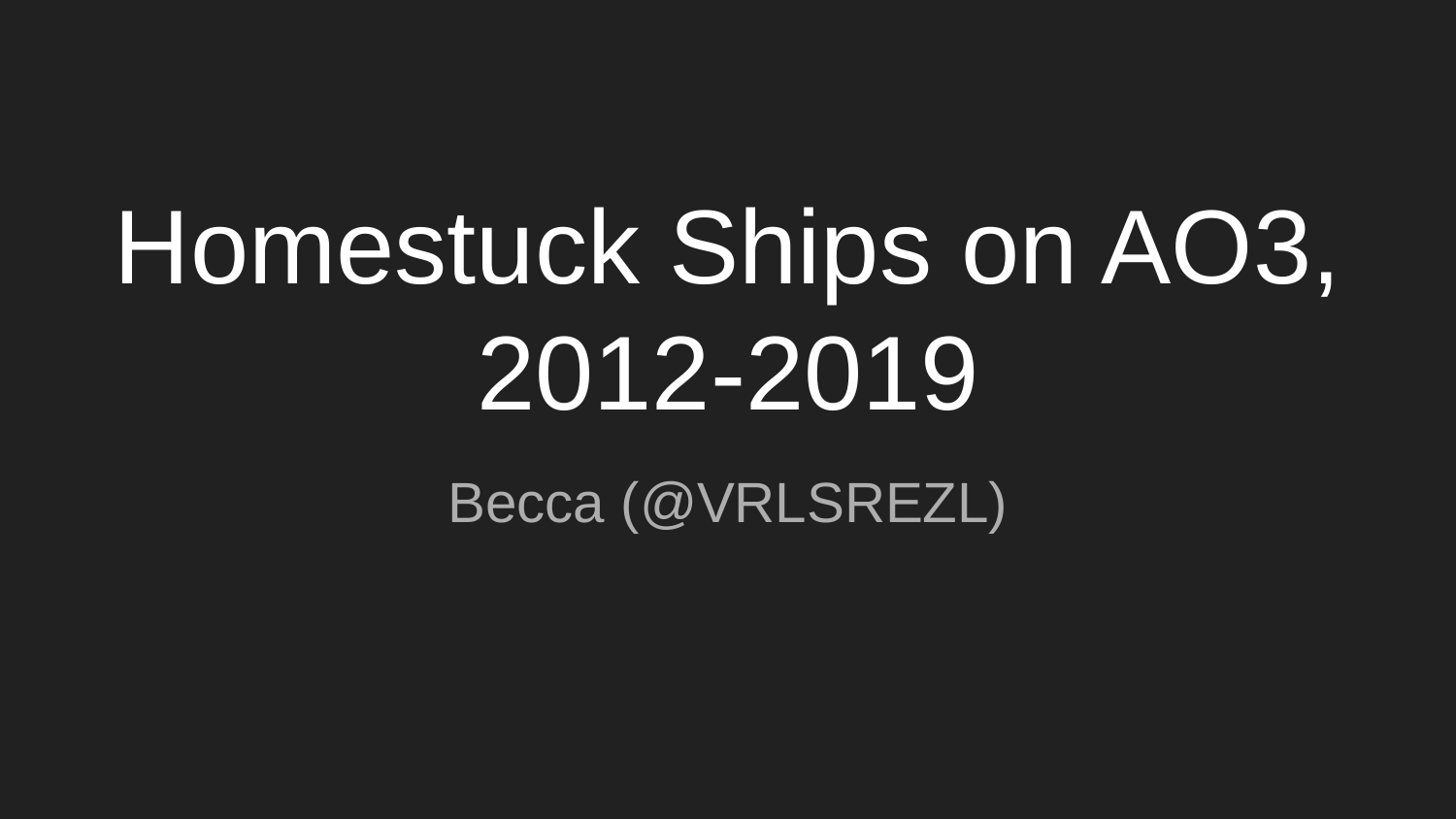

# Homestuck Ships on AO3, 2012-2019
Becca (@VRLSREZL)